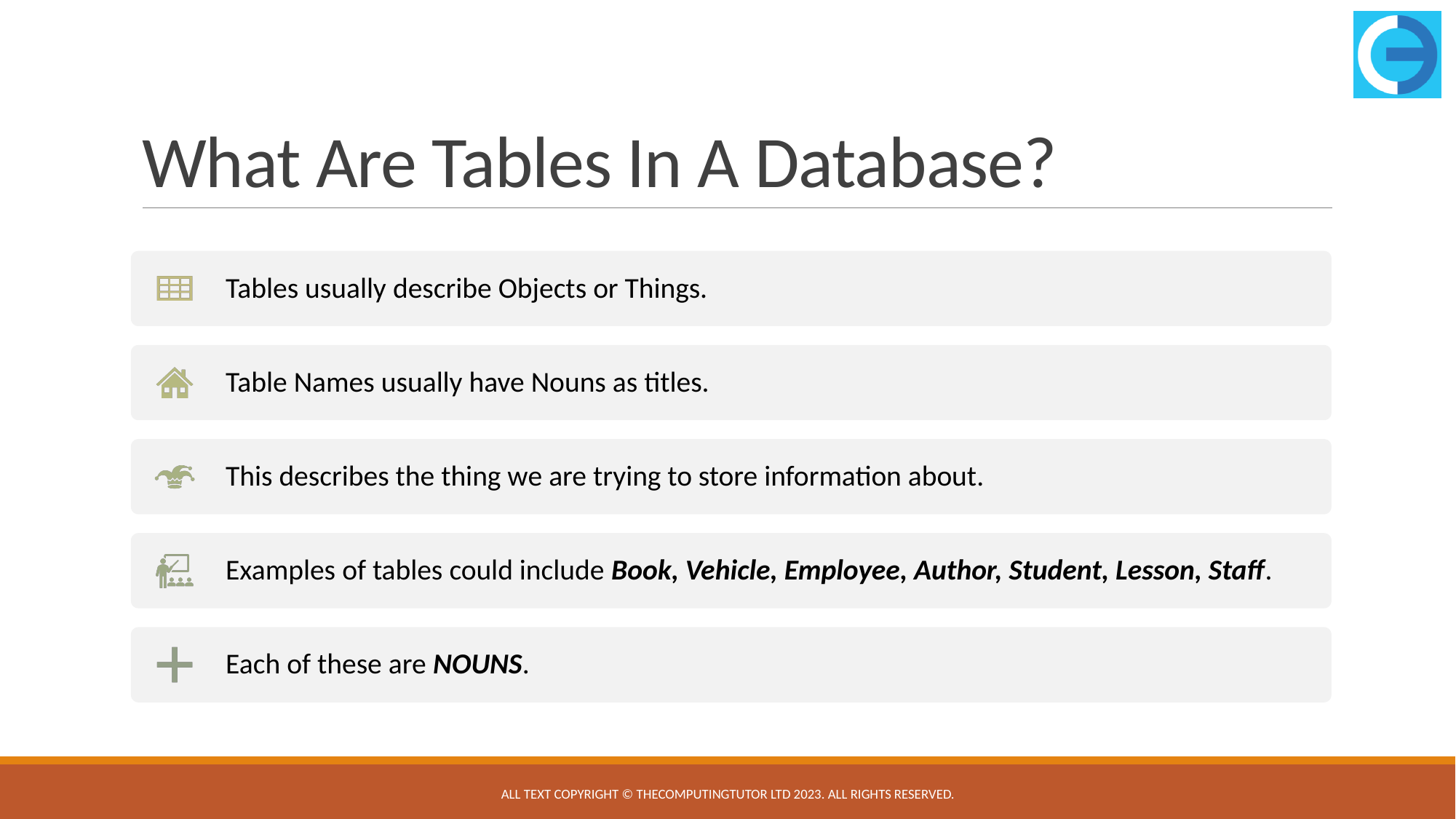

# What Are Tables In A Database?
Tables usually describe Objects or Things.
Table Names usually have Nouns as titles.
This describes the thing we are trying to store information about.
Examples of tables could include Book, Vehicle, Employee, Author, Student, Lesson, Staff.
Each of these are NOUNS.
All text copyright © TheComputingTutor Ltd 2023. All rights Reserved.